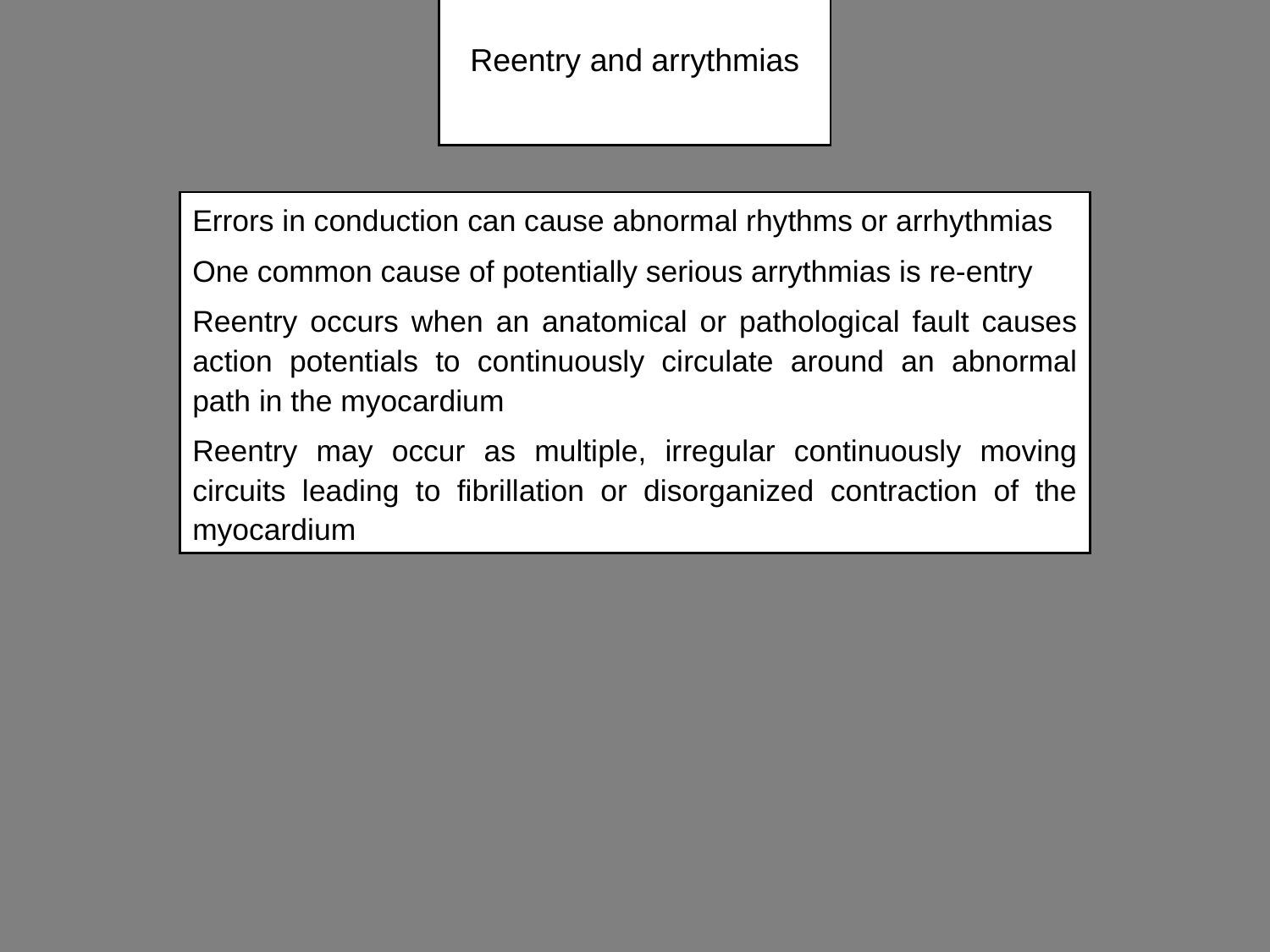

# Reentry and arrythmias
Errors in conduction can cause abnormal rhythms or arrhythmias
One common cause of potentially serious arrythmias is re-entry
Reentry occurs when an anatomical or pathological fault causes action potentials to continuously circulate around an abnormal path in the myocardium
Reentry may occur as multiple, irregular continuously moving circuits leading to fibrillation or disorganized contraction of the myocardium